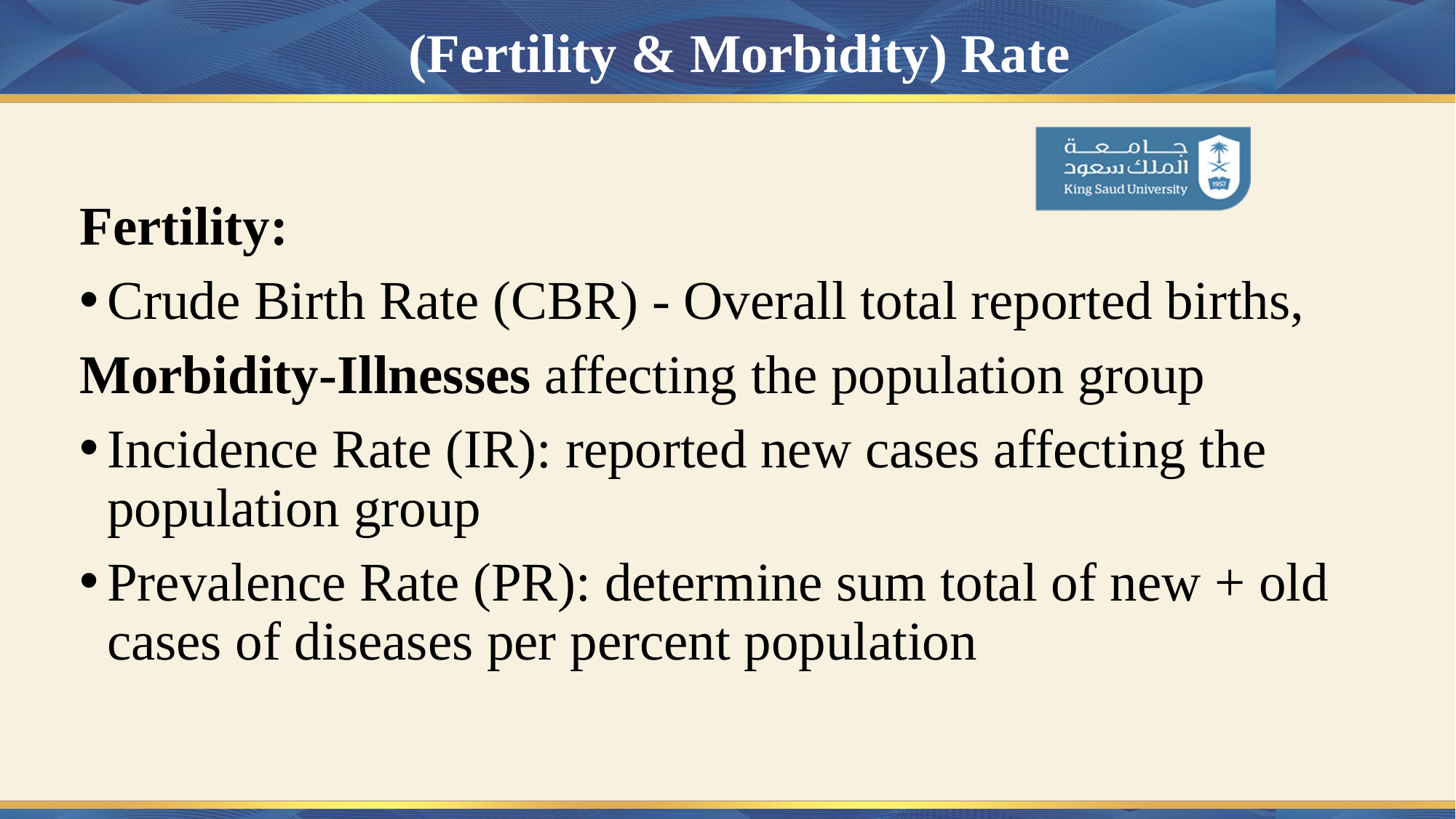

# (Fertility & Morbidity) Rate
Fertility:
Crude Birth Rate (CBR) - Overall total reported births,
Morbidity-Illnesses affecting the population group
Incidence Rate (IR): reported new cases affecting the population group
Prevalence Rate (PR): determine sum total of new + old cases of diseases per percent population